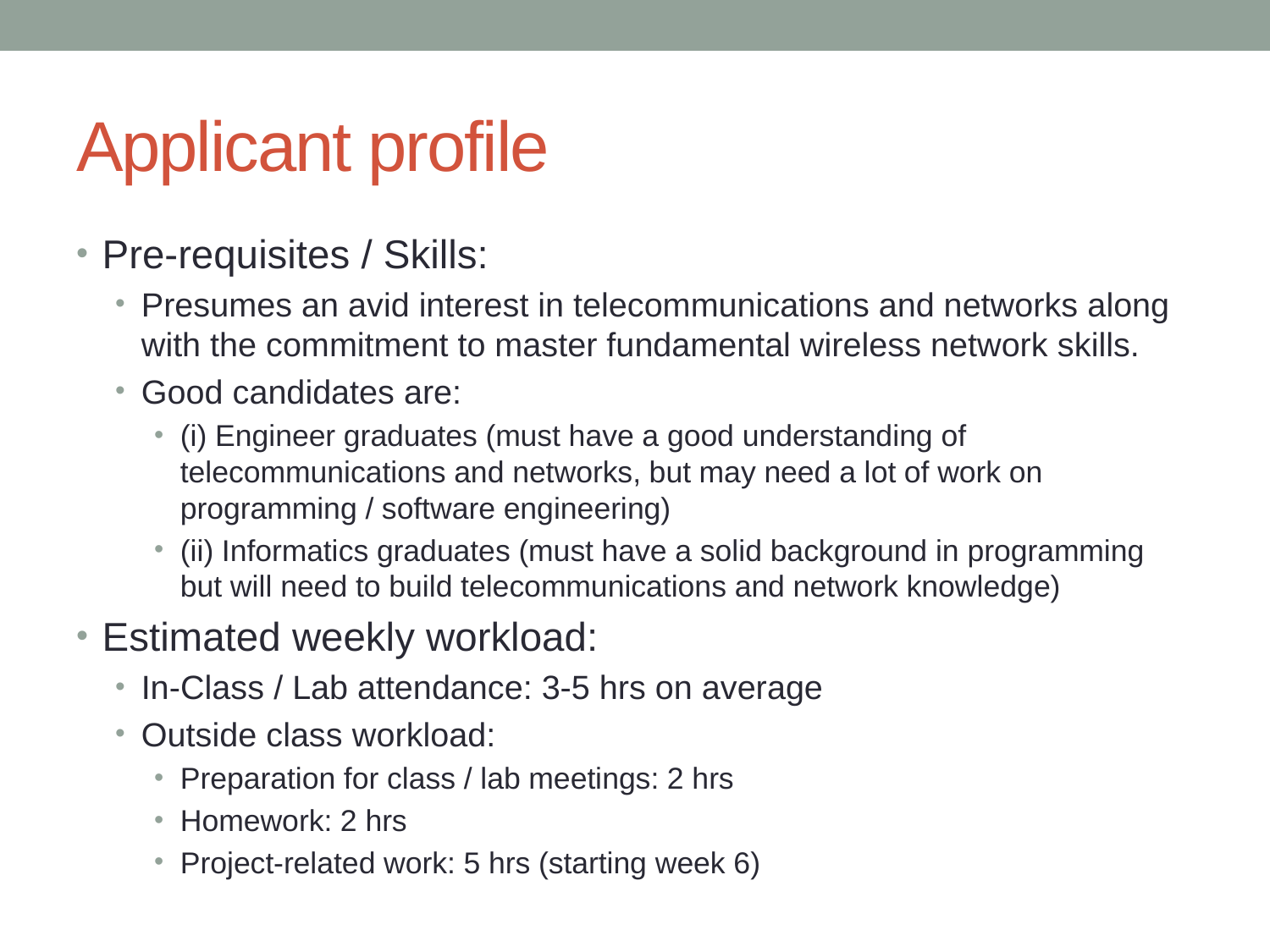

# Applicant profile
Pre-requisites / Skills:
Presumes an avid interest in telecommunications and networks along with the commitment to master fundamental wireless network skills.
Good candidates are:
(i) Engineer graduates (must have a good understanding of telecommunications and networks, but may need a lot of work on programming / software engineering)
(ii) Informatics graduates (must have a solid background in programming but will need to build telecommunications and network knowledge)
Estimated weekly workload:
In-Class / Lab attendance: 3-5 hrs on average
Outside class workload:
Preparation for class / lab meetings: 2 hrs
Homework: 2 hrs
Project-related work: 5 hrs (starting week 6)